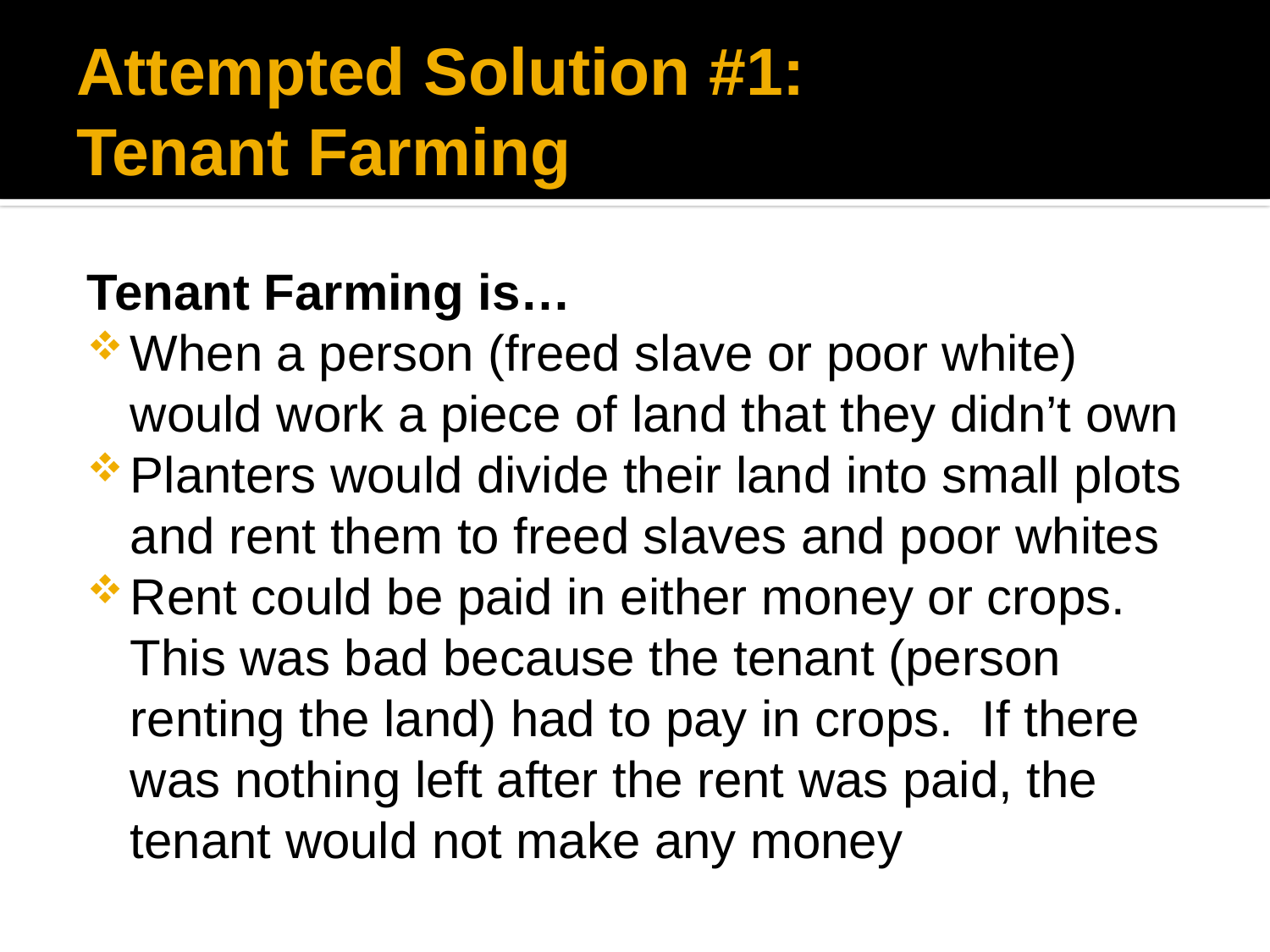

# Attempted Solution #1: Tenant Farming
Tenant Farming is…
When a person (freed slave or poor white) would work a piece of land that they didn’t own
Planters would divide their land into small plots and rent them to freed slaves and poor whites
Rent could be paid in either money or crops.  This was bad because the tenant (person renting the land) had to pay in crops.  If there was nothing left after the rent was paid, the tenant would not make any money